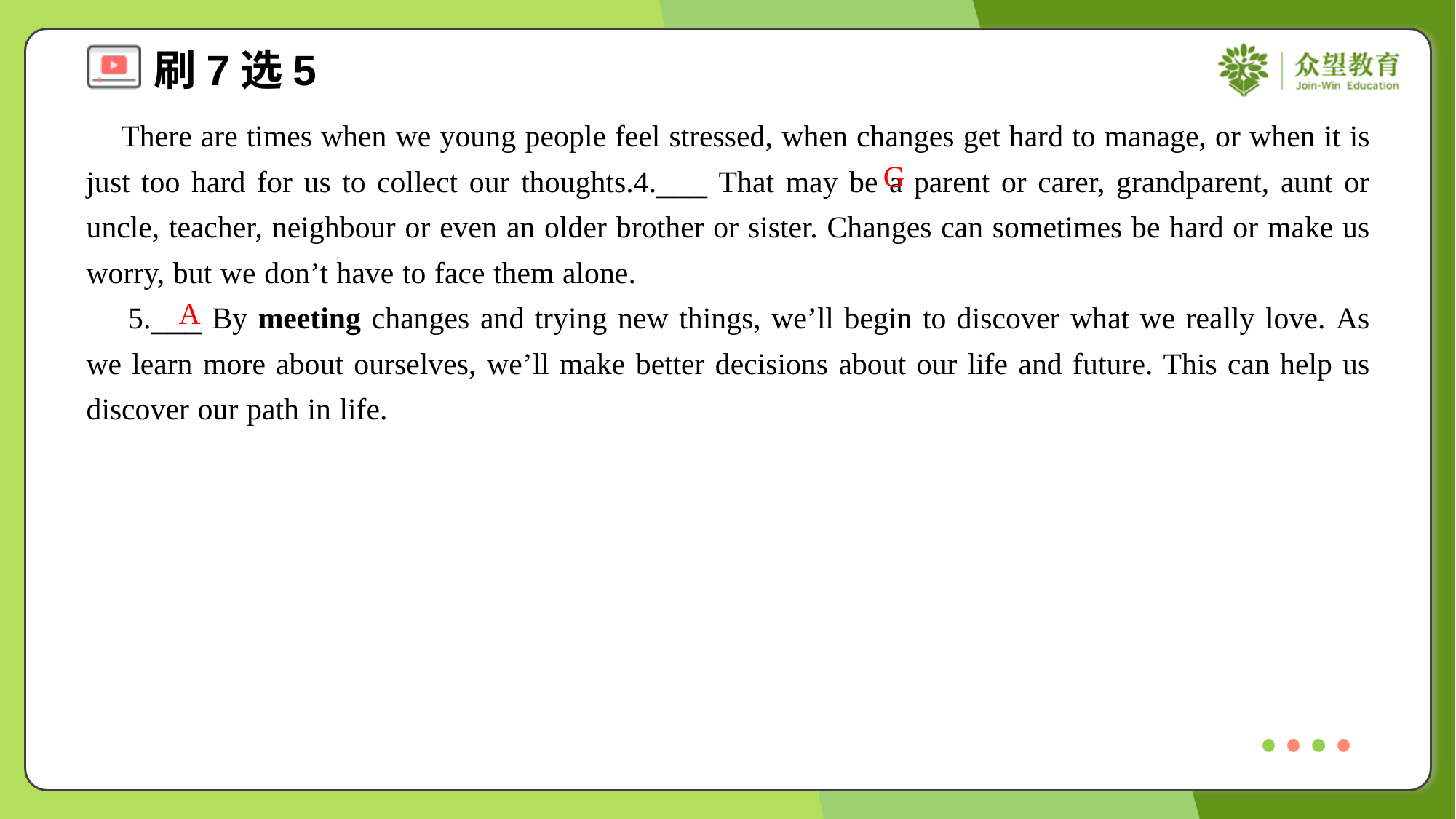

There are times when we young people feel stressed, when changes get hard to manage, or when it is just too hard for us to collect our thoughts.4.___ That may be a parent or carer, grandparent, aunt or uncle, teacher, neighbour or even an older brother or sister. Changes can sometimes be hard or make us worry, but we don’t have to face them alone.
    5.___ By meeting changes and trying new things, we’ll begin to discover what we really love. As we learn more about ourselves, we’ll make better decisions about our life and future. This can help us discover our path in life.
G
A